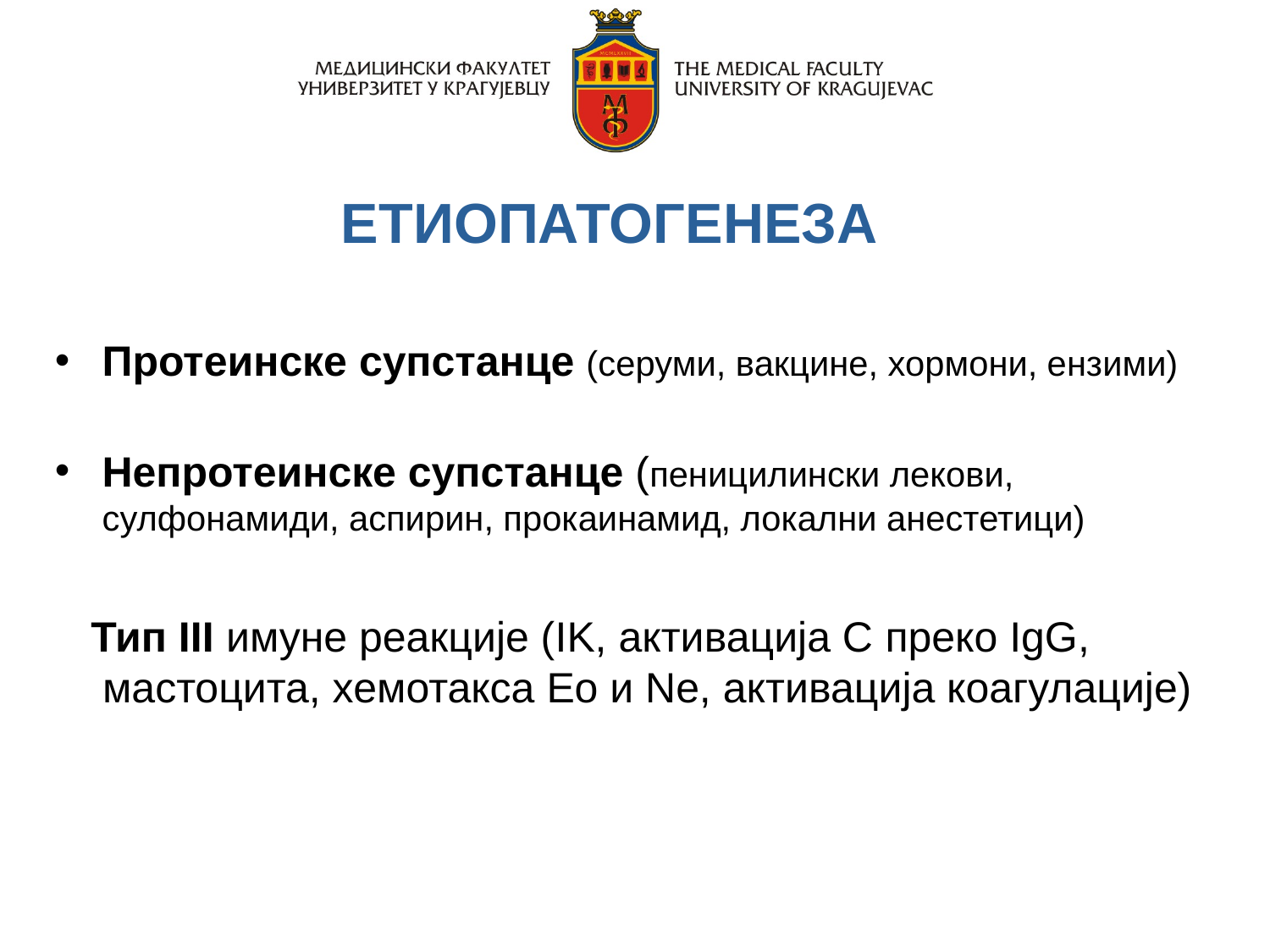

ЕТИОПАТОГЕНЕЗА
Протеинске супстанце (серуми, вакцине, хормони, ензими)

Непротеинске супстанце (пеницилински лекови, сулфонамиди, аспирин, прокаинамид, локални анестетици)

   Тип III имуне реакције (IK, активација C преко IgG, мастоцита, хемотакса Ео и Nе, активација коагулације)